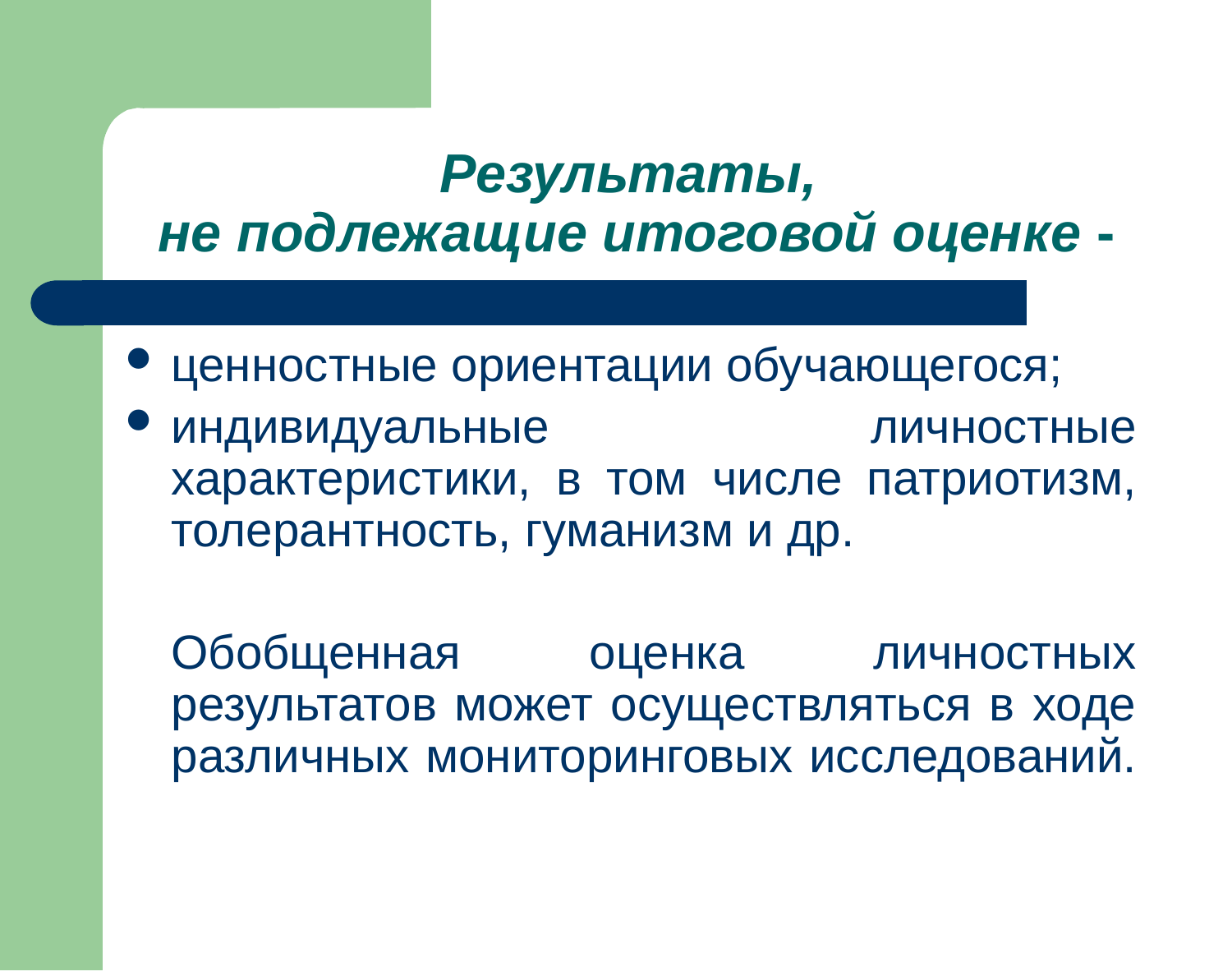

# Результаты, не подлежащие итоговой оценке -
ценностные ориентации обучающегося;
индивидуальные личностные характеристики, в том числе патриотизм, толерантность, гуманизм и др.

	Обобщенная оценка личностных результатов может осуществляться в ходе различных мониторинговых исследований.